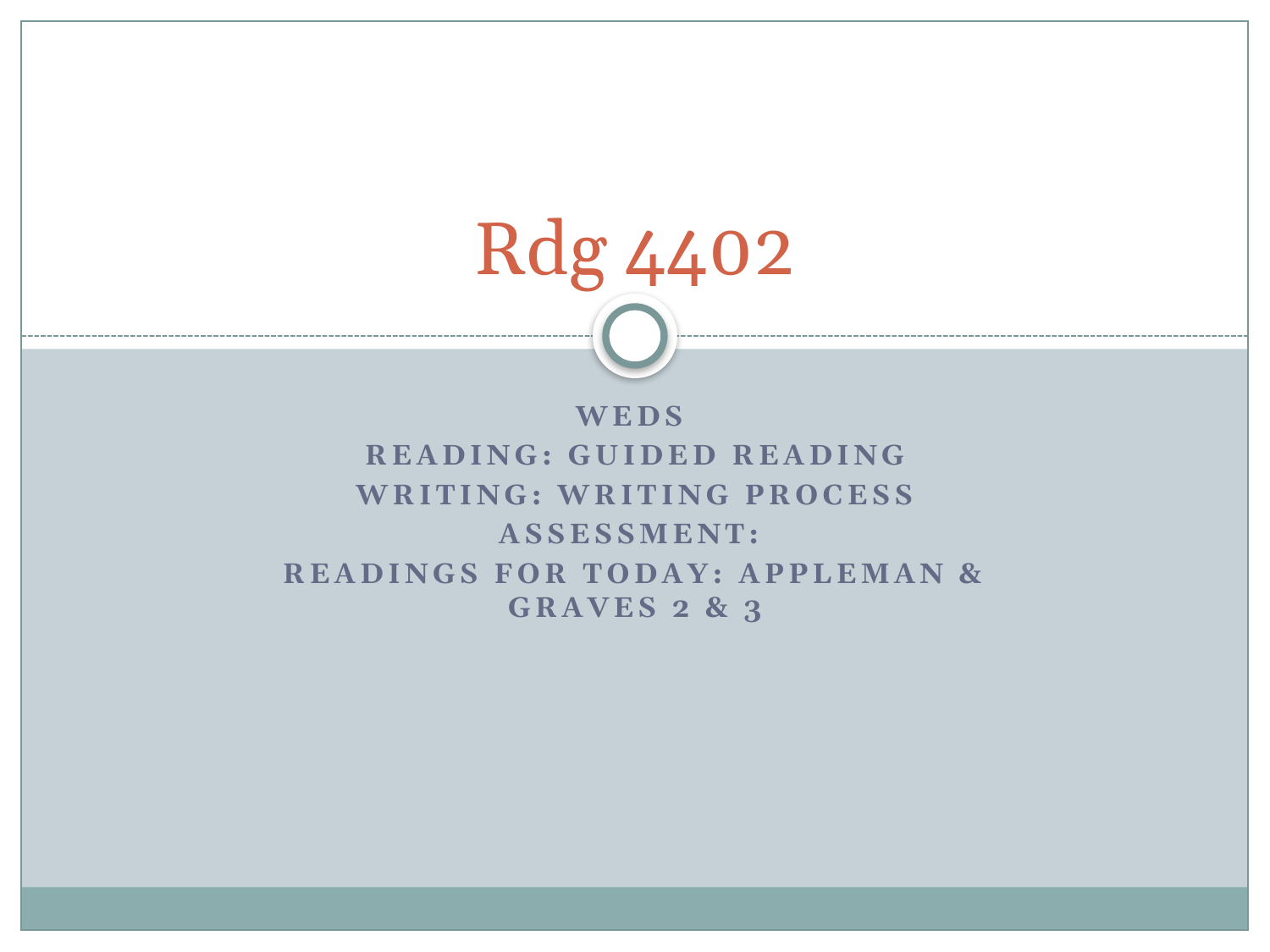

# Rdg 4402
Weds
Reading: guided reading
Writing: writing process
Assessment:
Readings for today: Appleman & Graves 2 & 3